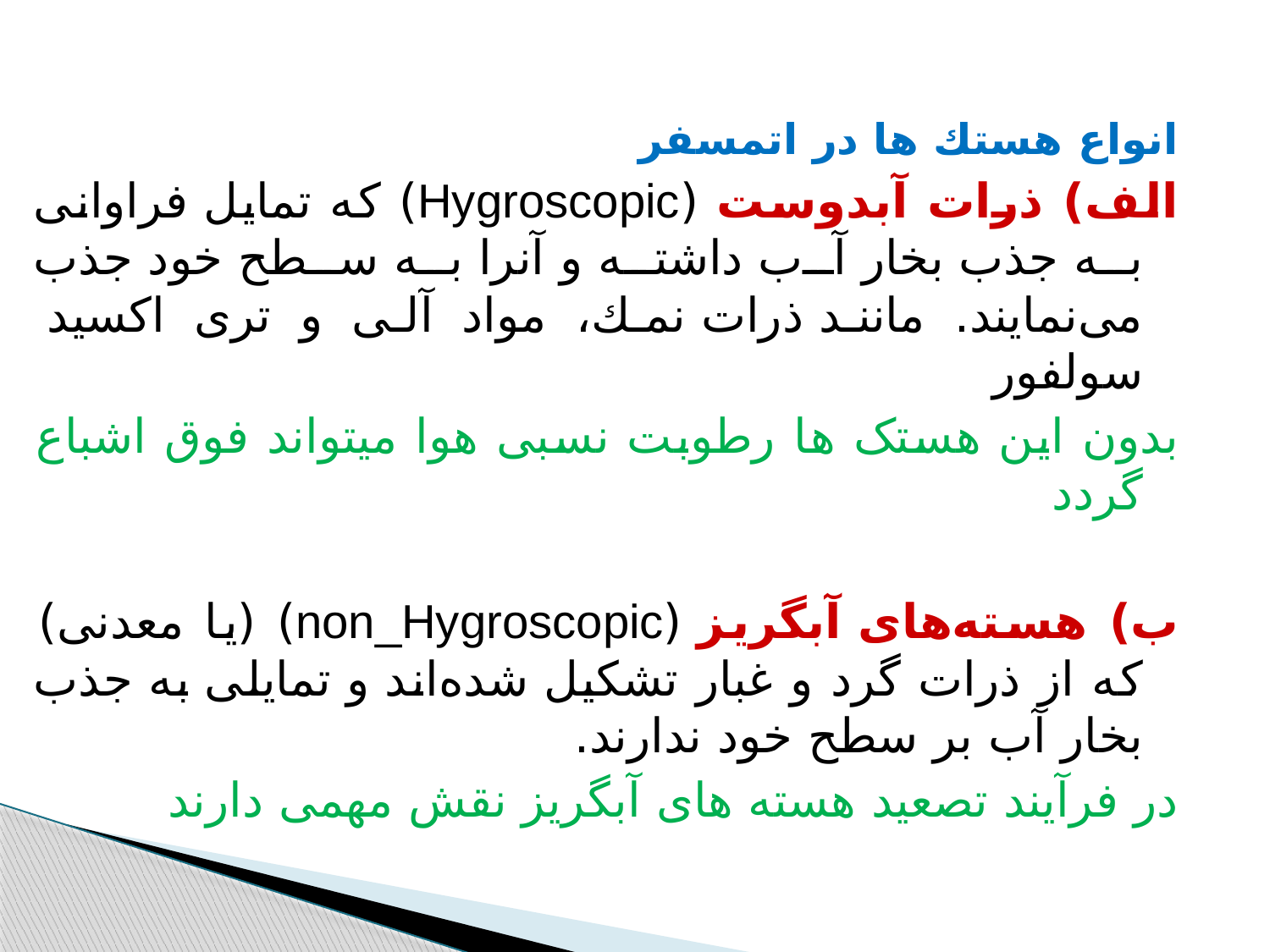

انواع هستك ها در اتمسفر
الف) ذرات آبدوست (Hygroscopic) كه تمایل فراوانی به جذب بخار آب داشته و آنرا به سطح خود جذب می‌نمایند. مانند ذرات نمك، مواد آلی و تری اکسید سولفور
بدون این هستک ها رطوبت نسبی هوا میتواند فوق اشباع گردد

ب) هسته‌های آبگریز (non_Hygroscopic) (یا معدنی) كه از ذرات گرد و غبار تشكیل شده‌اند و تمایلی به جذب بخار آب بر سطح خود ندارند.
در فرآیند تصعید هسته های آبگریز نقش مهمی دارند